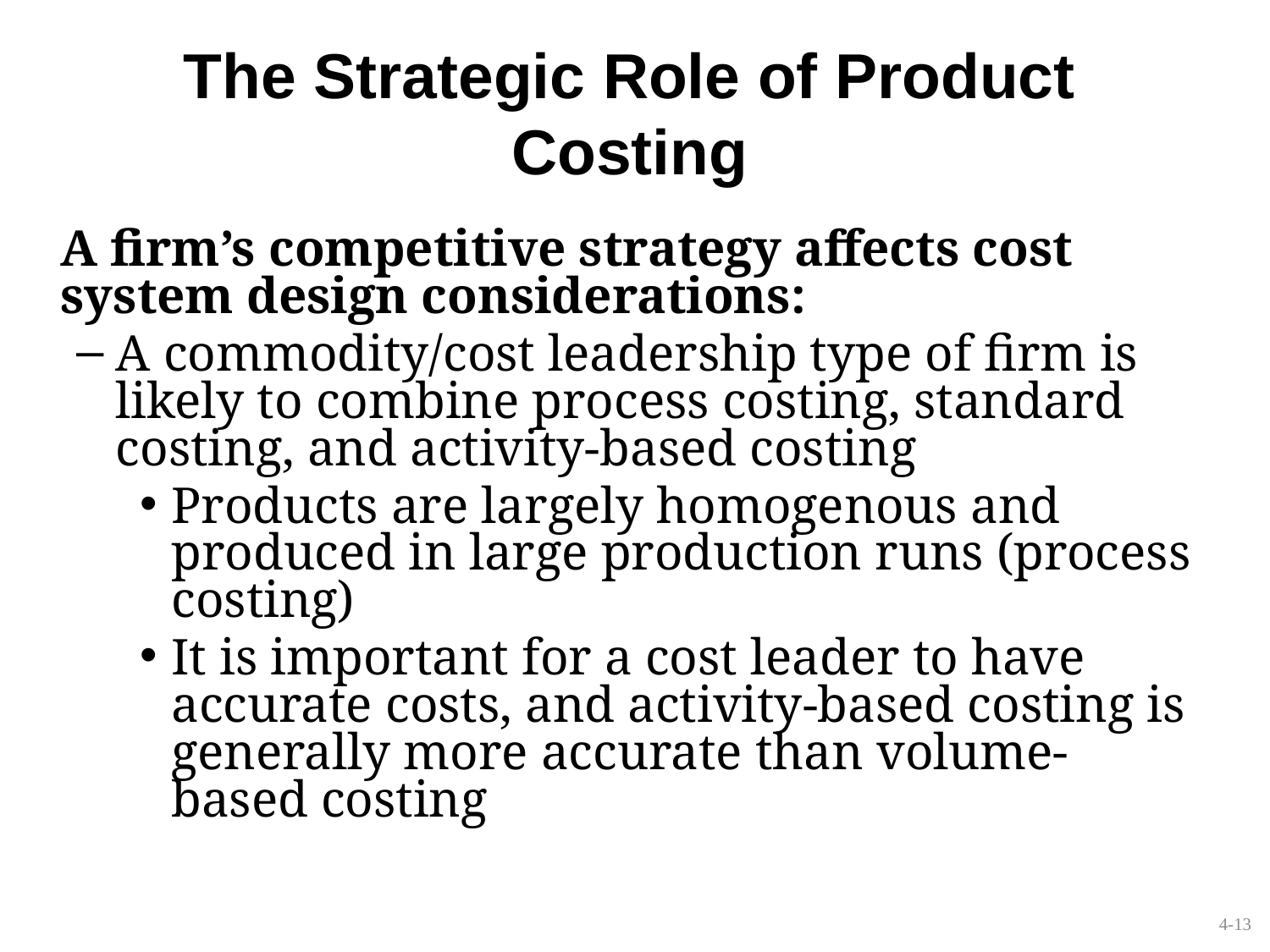

# The Strategic Role of Product Costing
	A firm’s competitive strategy affects cost system design considerations:
A commodity/cost leadership type of firm is likely to combine process costing, standard costing, and activity-based costing
Products are largely homogenous and produced in large production runs (process costing)
It is important for a cost leader to have accurate costs, and activity-based costing is generally more accurate than volume-based costing
4-13